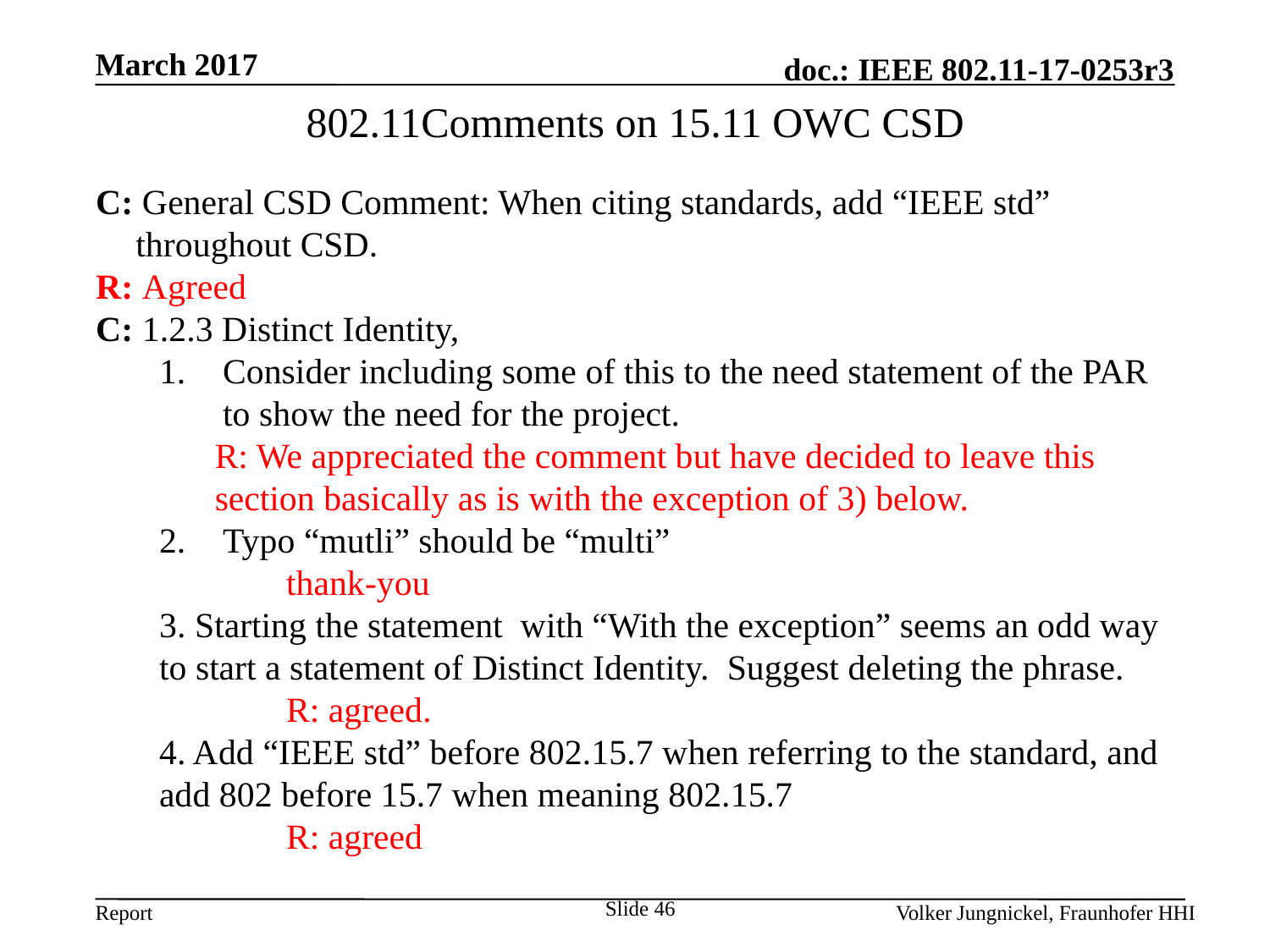

March 2017
802.11Comments on 15.11 OWC CSD
C: General CSD Comment: When citing standards, add “IEEE std” throughout CSD.
R: Agreed
C: 1.2.3 Distinct Identity,
Consider including some of this to the need statement of the PAR to show the need for the project.
R: We appreciated the comment but have decided to leave this section basically as is with the exception of 3) below.
Typo “mutli” should be “multi”
	thank-you
3. Starting the statement  with “With the exception” seems an odd way to start a statement of Distinct Identity.  Suggest deleting the phrase.
	R: agreed.
4. Add “IEEE std” before 802.15.7 when referring to the standard, and add 802 before 15.7 when meaning 802.15.7
	R: agreed

Slide 46
Volker Jungnickel, Fraunhofer HHI